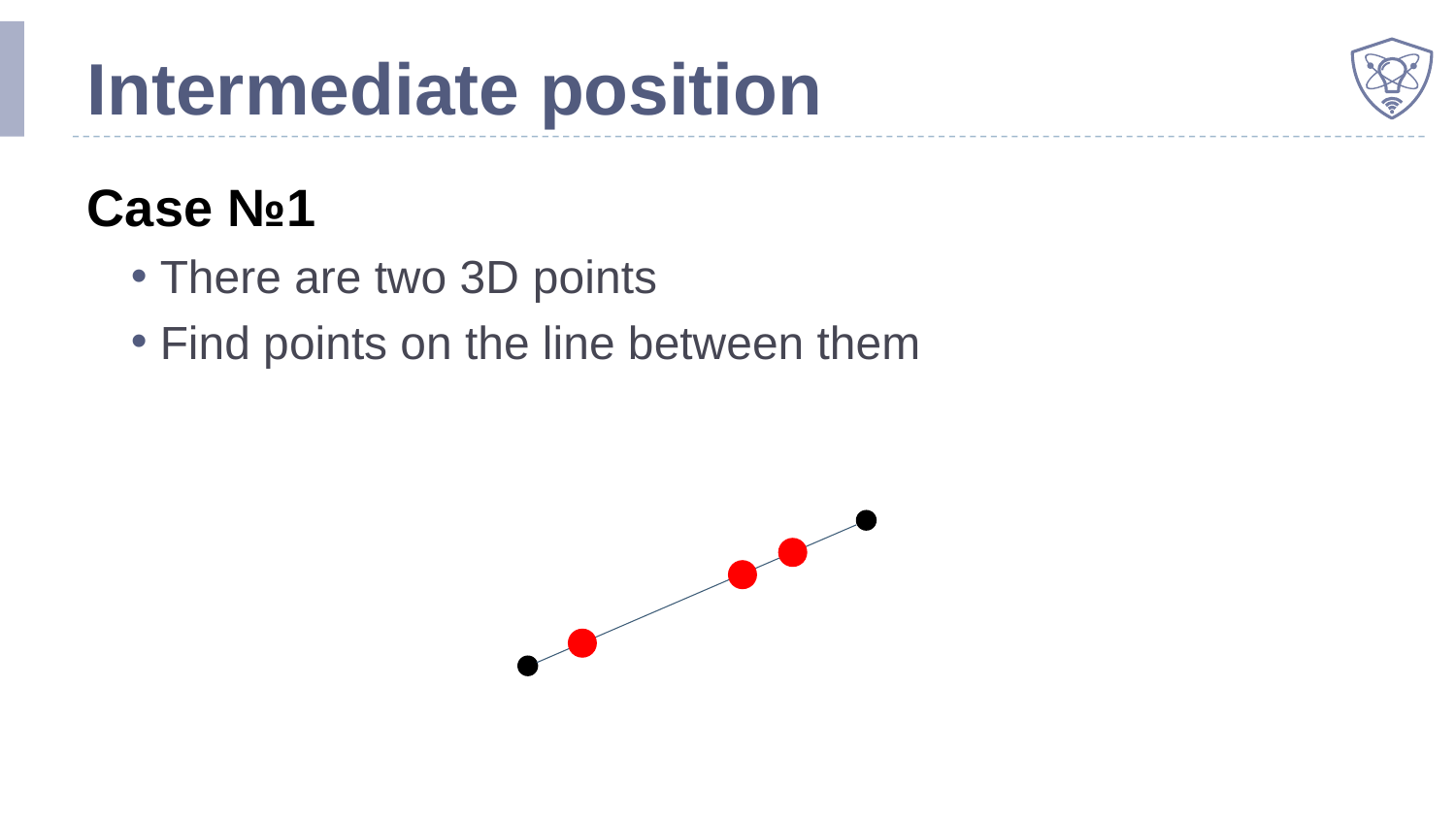

# Intermediate position
Case №1
There are two 3D points
Find points on the line between them